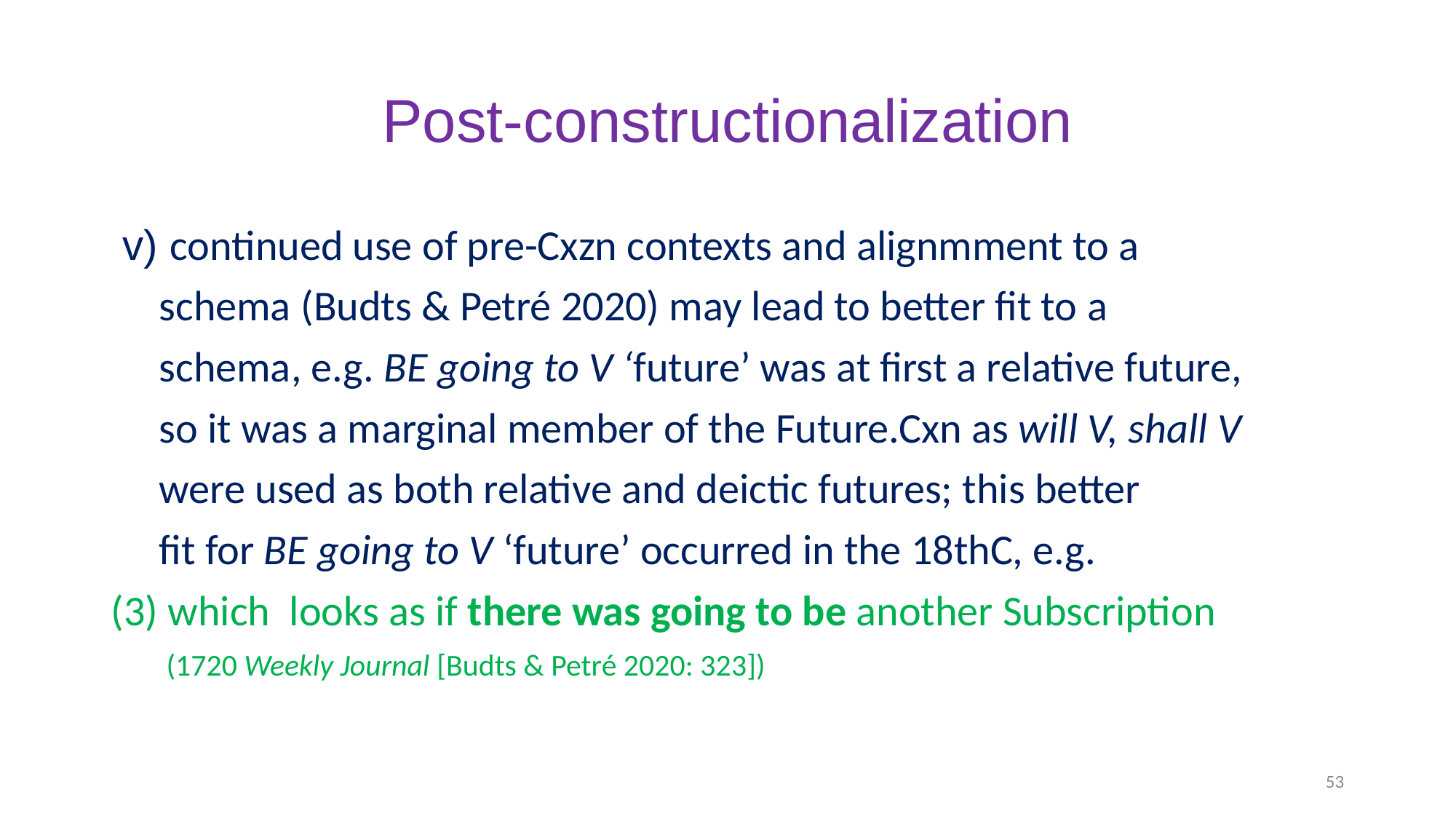

# Post-constructionalization
 v) continued use of pre-Cxzn contexts and alignmment to a
     schema (Budts & Petré 2020) may lead to better fit to a
     schema, e.g. BE going to V ‘future’ was at first a relative future,
     so it was a marginal member of the Future.Cxn as will V, shall V
     were used as both relative and deictic futures; this better
     fit for BE going to V ‘future’ occurred in the 18thC, e.g.
(3) which  looks as if there was going to be another Subscription
        (1720 Weekly Journal [Budts & Petré 2020: 323])

53